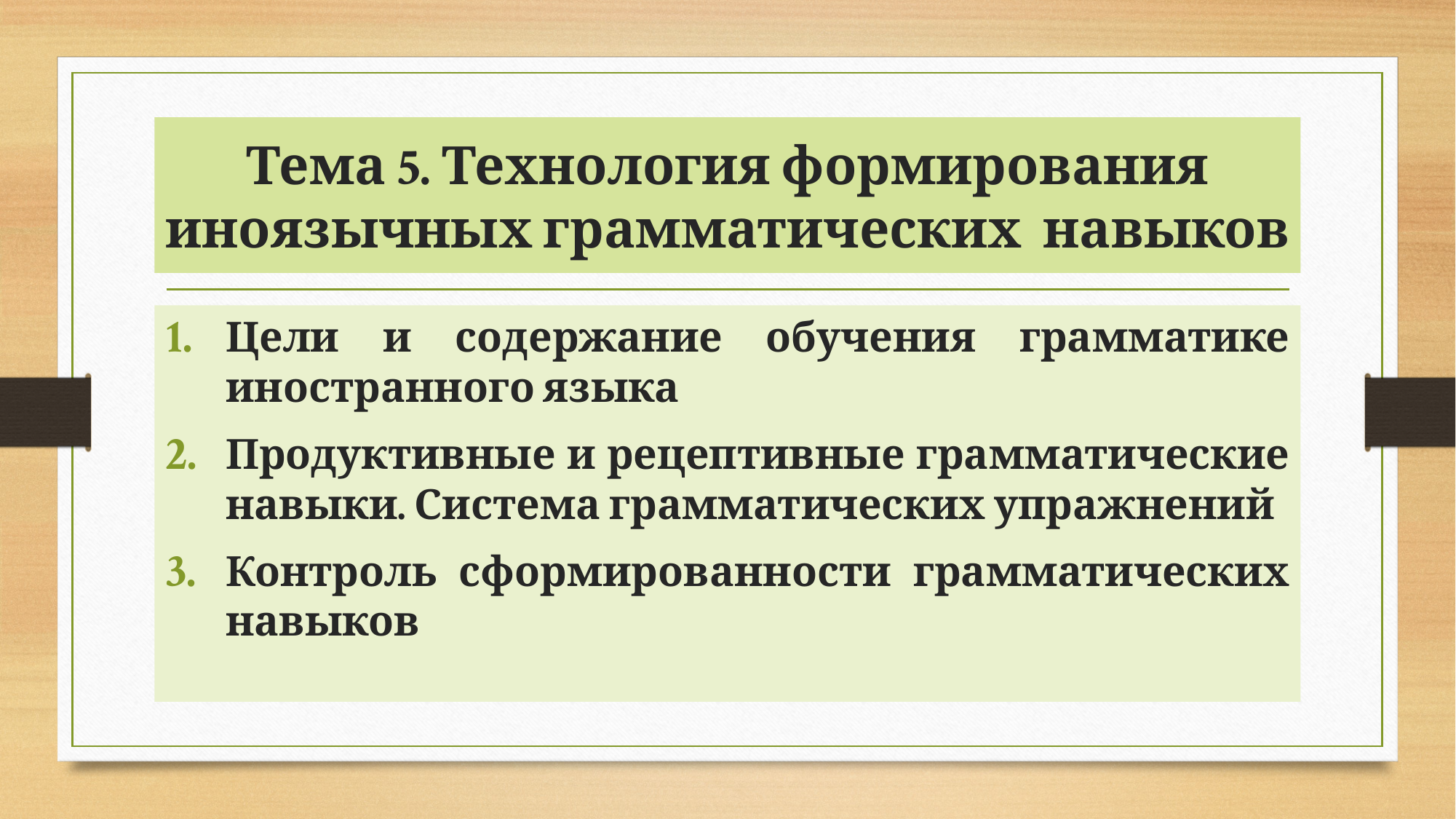

# Тема 5. Технология формирования иноязычных грамматических  навыков
Цели и содержание обучения грамматике иностранного языка
Продуктивные и рецептивные грамматические навыки. Система грамматических упражнений
Контроль сформированности грамматических навыков